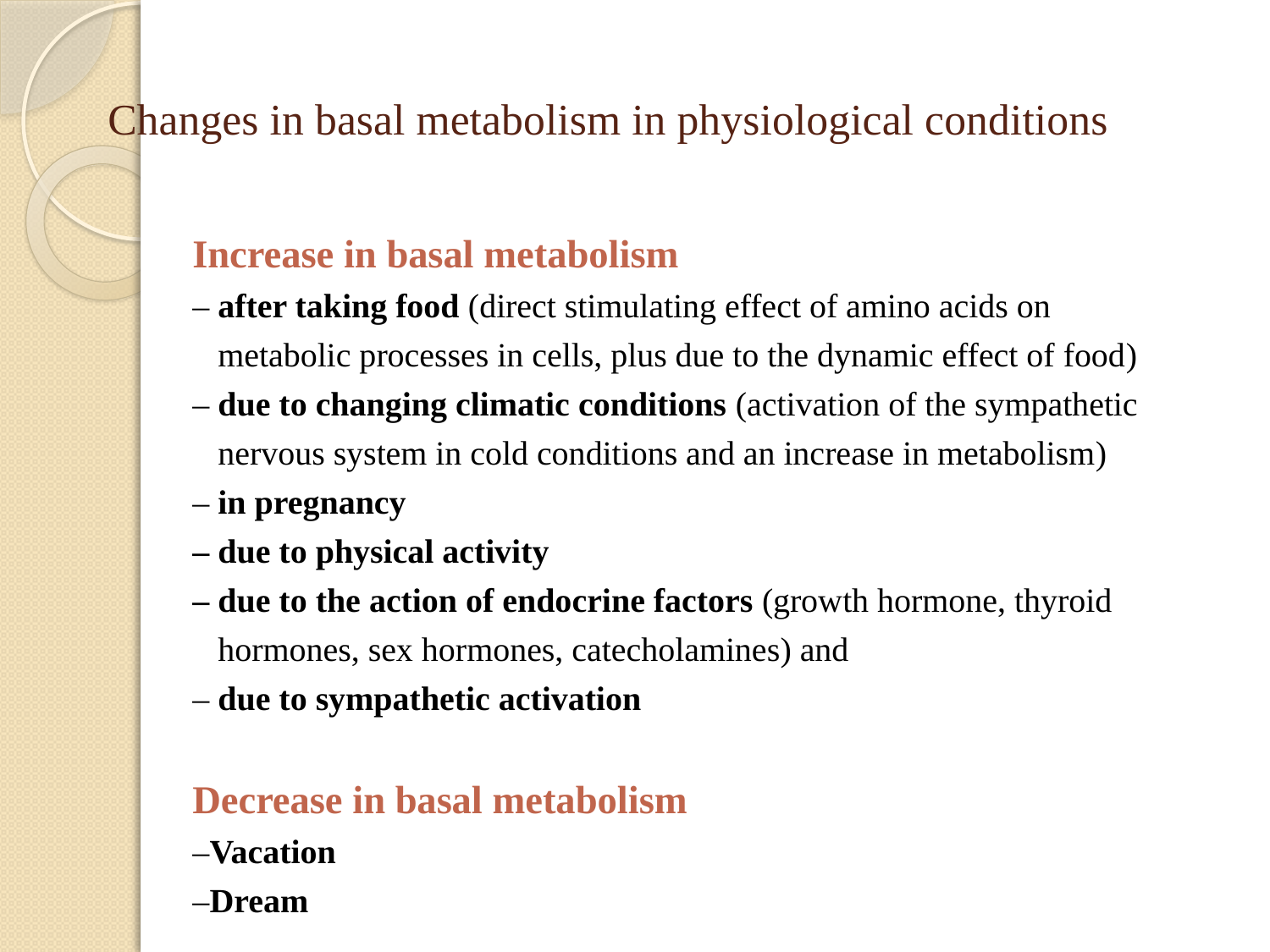

# Changes in basal metabolism in physiological conditions

Increase in basal metabolism
– after taking food (direct stimulating effect of amino acids on
   metabolic processes in cells, plus due to the dynamic effect of food)
– due to changing climatic conditions (activation of the sympathetic
   nervous system in cold conditions and an increase in metabolism)
– in pregnancy
– due to physical activity
– due to the action of endocrine factors (growth hormone, thyroid
   hormones, sex hormones, catecholamines) and
– due to sympathetic activation

Decrease in basal metabolism
–Vacation
–Dream